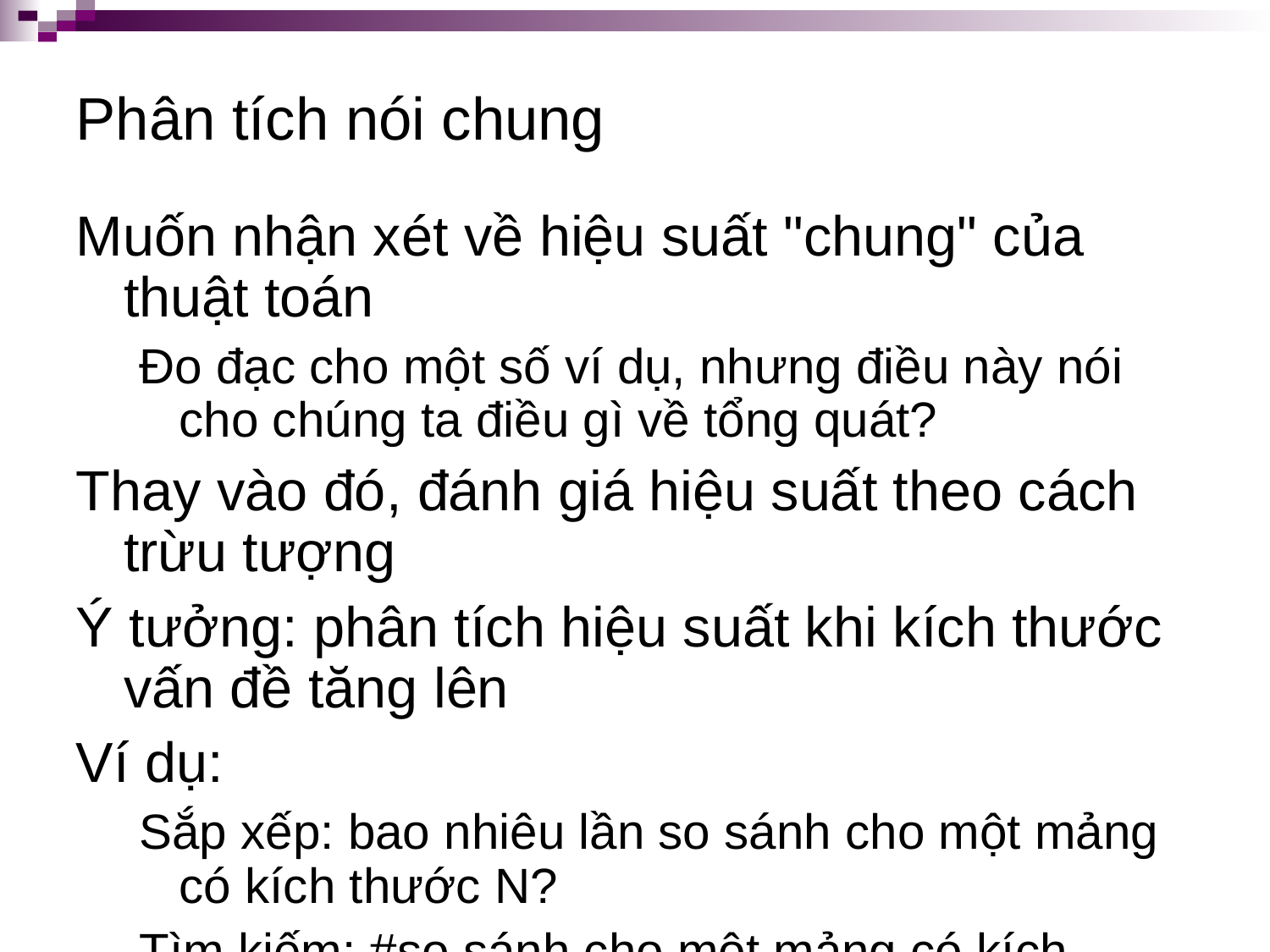

# Phân tích nói chung
Muốn nhận xét về hiệu suất "chung" của thuật toán
Đo đạc cho một số ví dụ, nhưng điều này nói cho chúng ta điều gì về tổng quát?
Thay vào đó, đánh giá hiệu suất theo cách trừu tượng
Ý tưởng: phân tích hiệu suất khi kích thước vấn đề tăng lên
Ví dụ:
Sắp xếp: bao nhiêu lần so sánh cho một mảng có kích thước N?
Tìm kiếm: #so sánh cho một mảng có kích thước N
Có thể khó khăn để tìm ra một công thức hợp lý